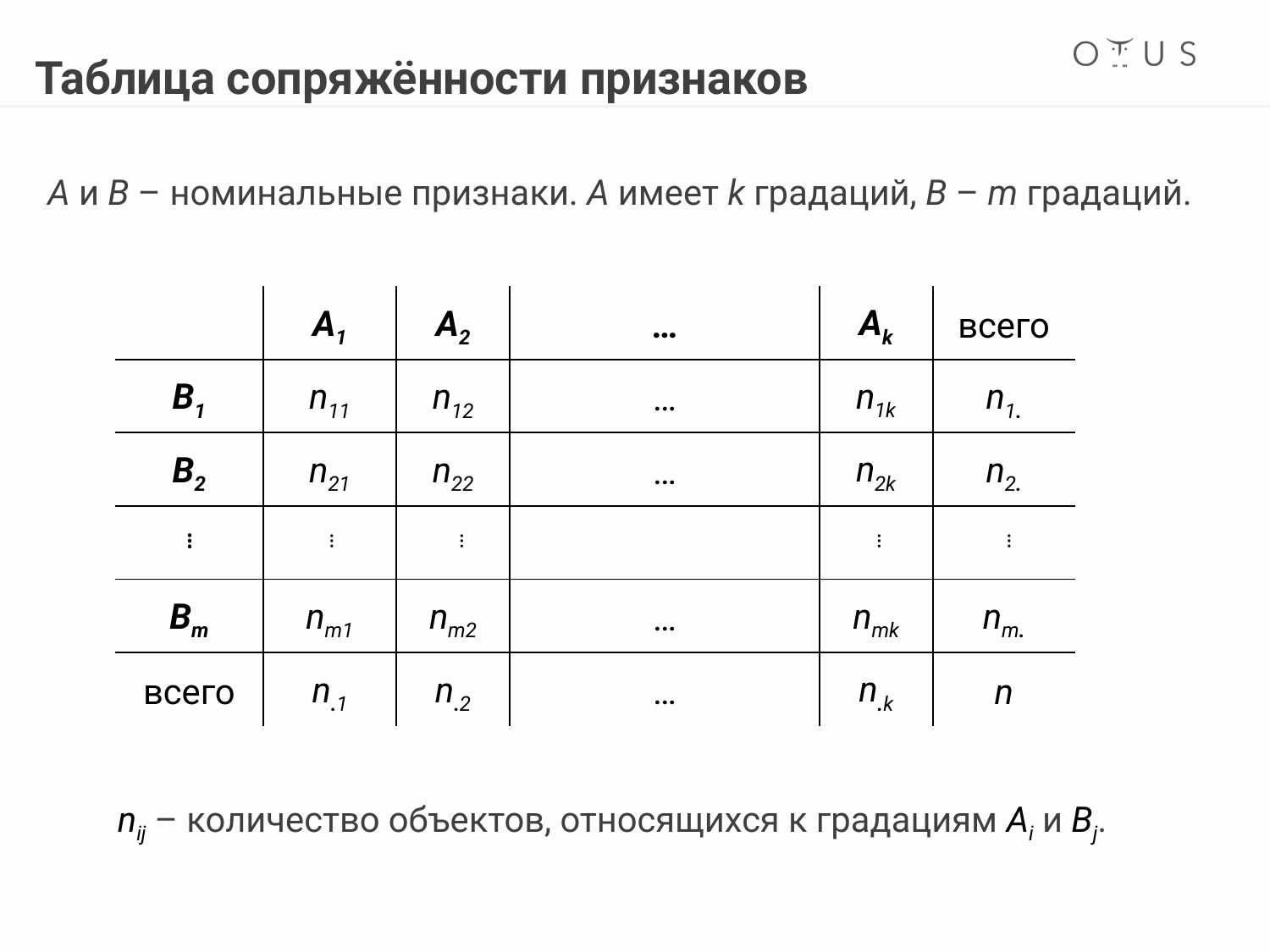

# Таблица сопряжённости признаков
A и B – номинальные признаки. А имеет k градаций, B – m градаций.
|  | A1 | A2 | … | Ak | всего |
| --- | --- | --- | --- | --- | --- |
| B1 | n11 | n12 | … | n1k | n1. |
| B2 | n21 | n22 | … | n2k | n2. |
|  |  |  |  |  |  |
| Bm | nm1 | nm2 | … | nmk | nm. |
| всего | n.1 | n.2 | … | n.k | n |
…
…
…
…
…
nij – количество объектов, относящихся к градациям Ai и Bj.